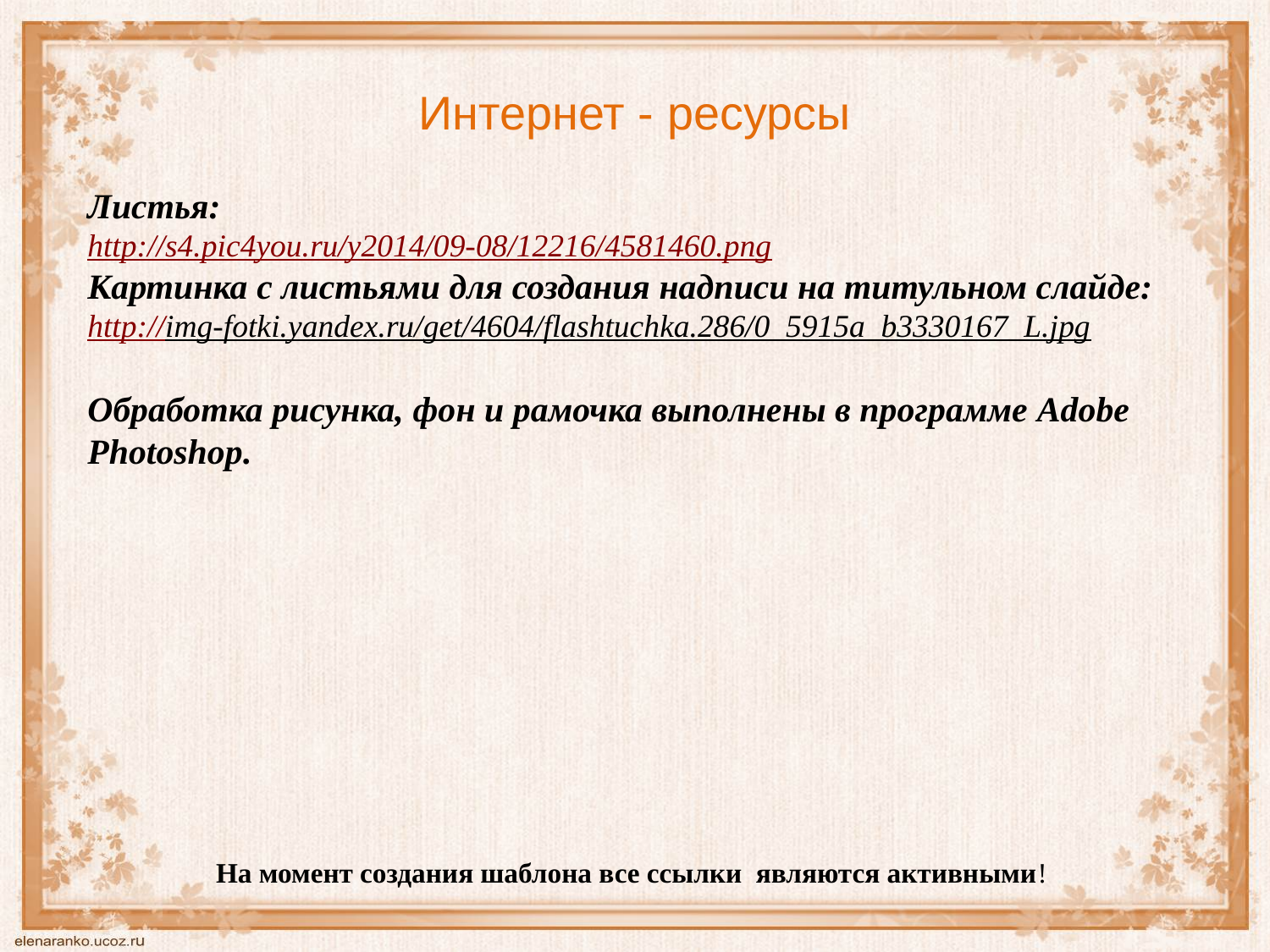

# Интернет - ресурсы
Листья:
http://s4.pic4you.ru/y2014/09-08/12216/4581460.png
Картинка с листьями для создания надписи на титульном слайде:
http://img-fotki.yandex.ru/get/4604/flashtuchka.286/0_5915a_b3330167_L.jpg

Обработка рисунка, фон и рамочка выполнены в программе Adobe Photoshop.
На момент создания шаблона все ссылки  являются активными!